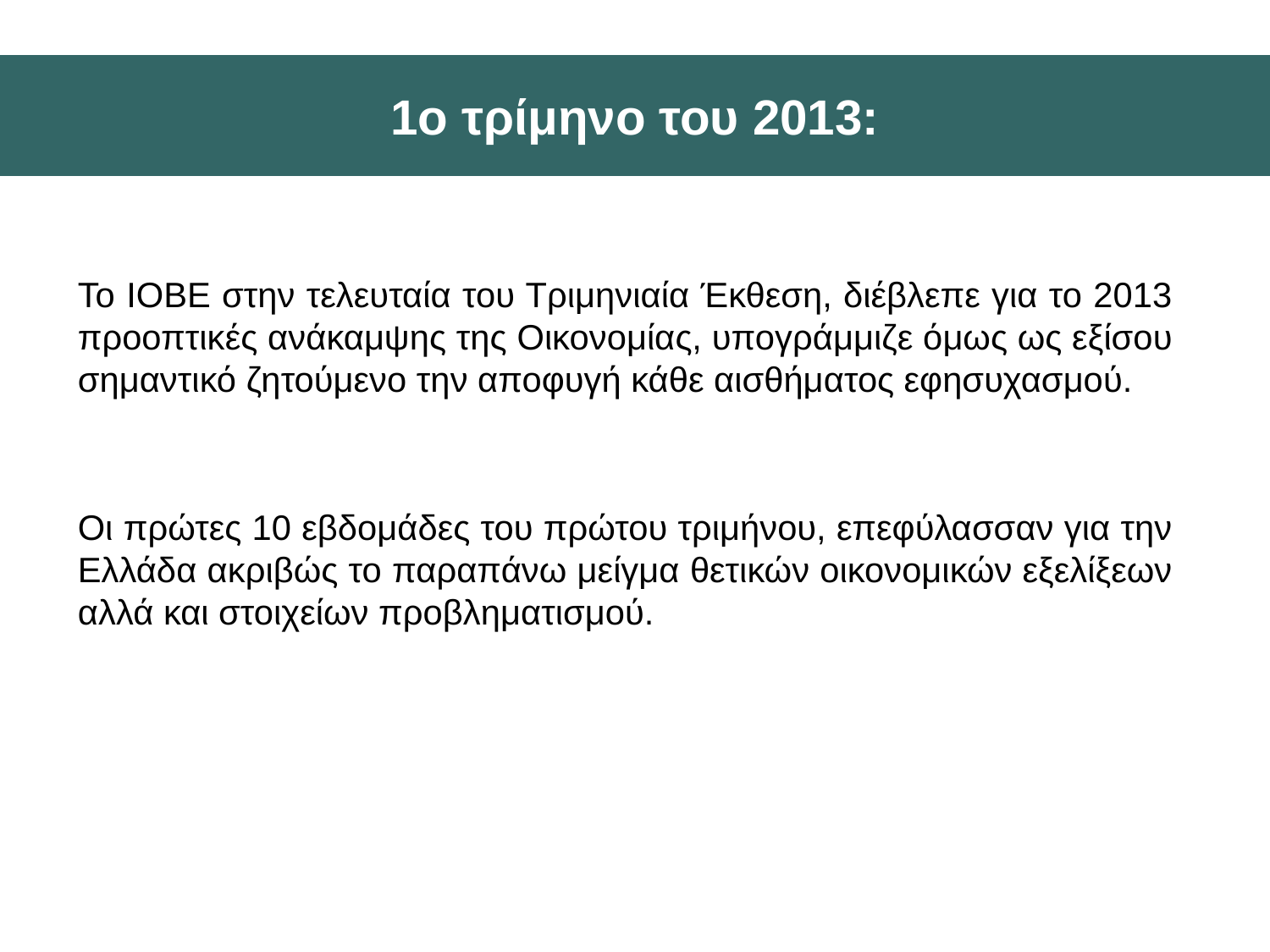

# 1ο τρίμηνο του 2013:
Το ΙΟΒΕ στην τελευταία του Τριμηνιαία Έκθεση, διέβλεπε για το 2013 προοπτικές ανάκαμψης της Οικονομίας, υπογράμμιζε όμως ως εξίσου σημαντικό ζητούμενο την αποφυγή κάθε αισθήματος εφησυχασμού.

Οι πρώτες 10 εβδομάδες του πρώτου τριμήνου, επεφύλασσαν για την Ελλάδα ακριβώς το παραπάνω μείγμα θετικών οικονομικών εξελίξεων αλλά και στοιχείων προβληματισμού.